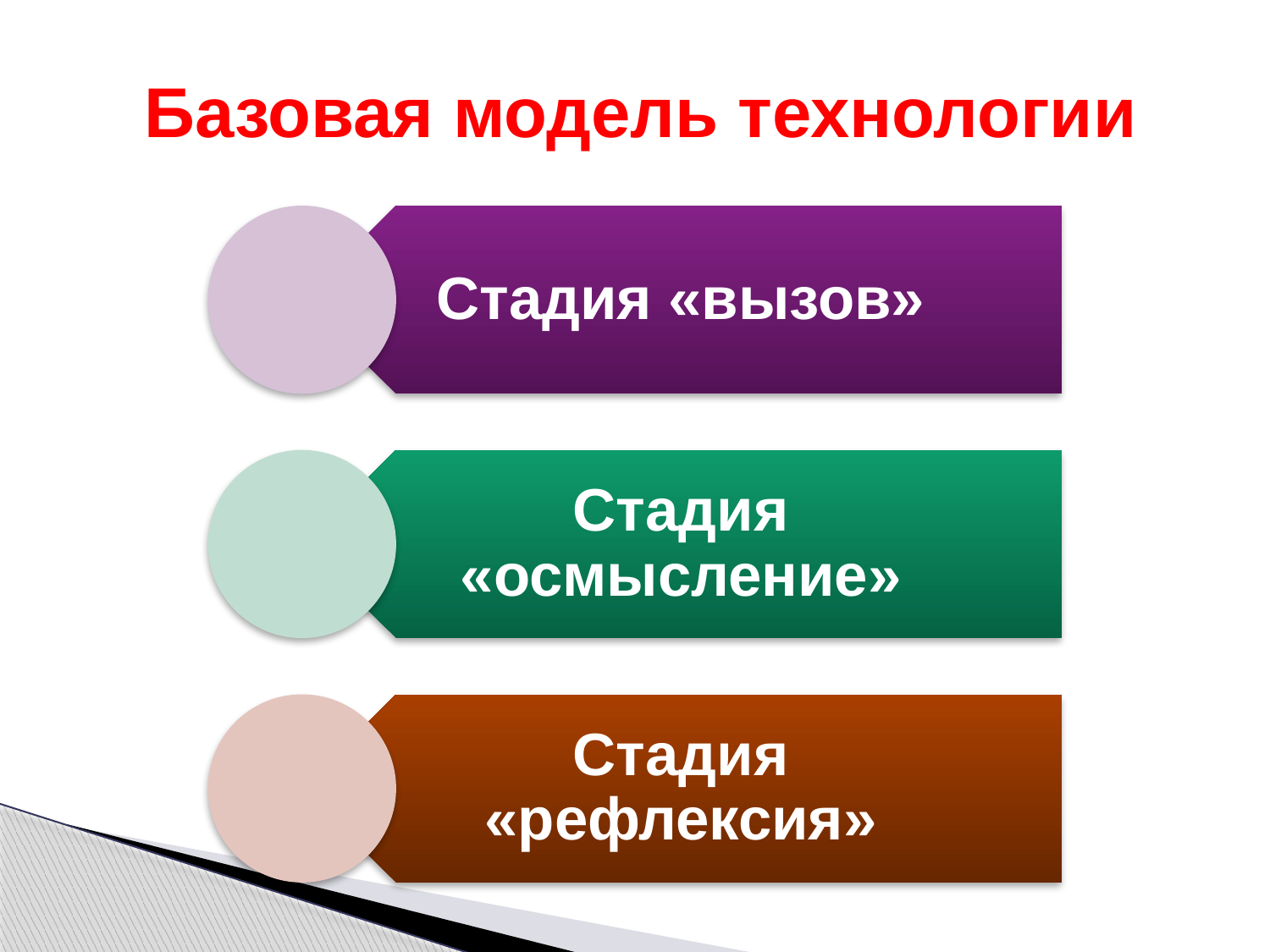

# Базовая модель технологии
Стадия «вызов»
Стадия «осмысление»
Стадия «рефлексия»